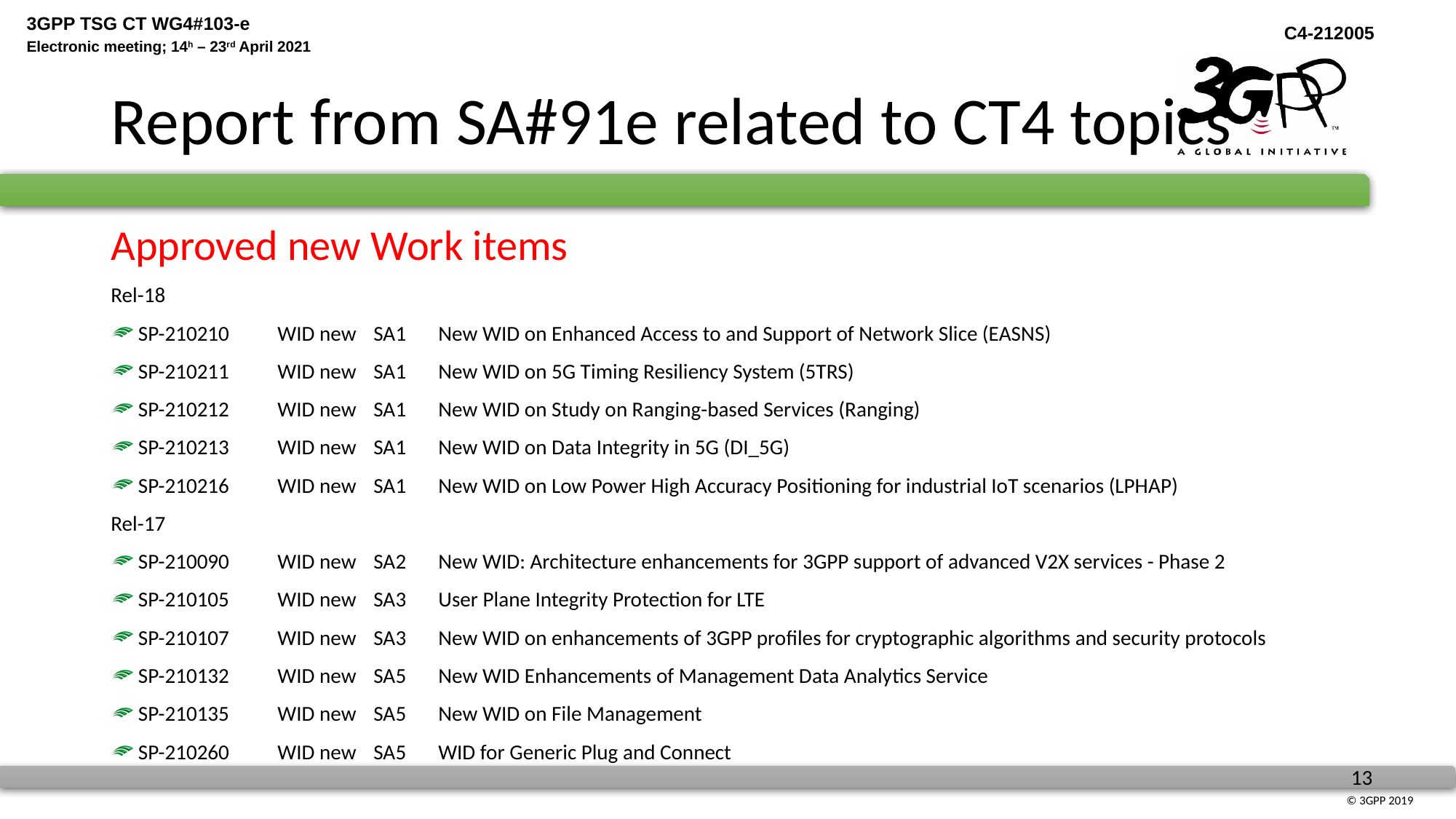

# Report from SA#91e related to CT4 topics
Approved new Work items
Rel-18
SP-210210	WID new	SA1	New WID on Enhanced Access to and Support of Network Slice (EASNS)
SP-210211	WID new	SA1	New WID on 5G Timing Resiliency System (5TRS)
SP-210212	WID new	SA1	New WID on Study on Ranging-based Services (Ranging)
SP-210213	WID new	SA1	New WID on Data Integrity in 5G (DI_5G)
SP-210216	WID new	SA1	New WID on Low Power High Accuracy Positioning for industrial IoT scenarios (LPHAP)
Rel-17
SP-210090	WID new	SA2	New WID: Architecture enhancements for 3GPP support of advanced V2X services - Phase 2
SP-210105	WID new	SA3	User Plane Integrity Protection for LTE
SP-210107	WID new	SA3	New WID on enhancements of 3GPP profiles for cryptographic algorithms and security protocols
SP-210132	WID new	SA5	New WID Enhancements of Management Data Analytics Service
SP-210135	WID new	SA5	New WID on File Management
SP-210260	WID new	SA5	WID for Generic Plug and Connect